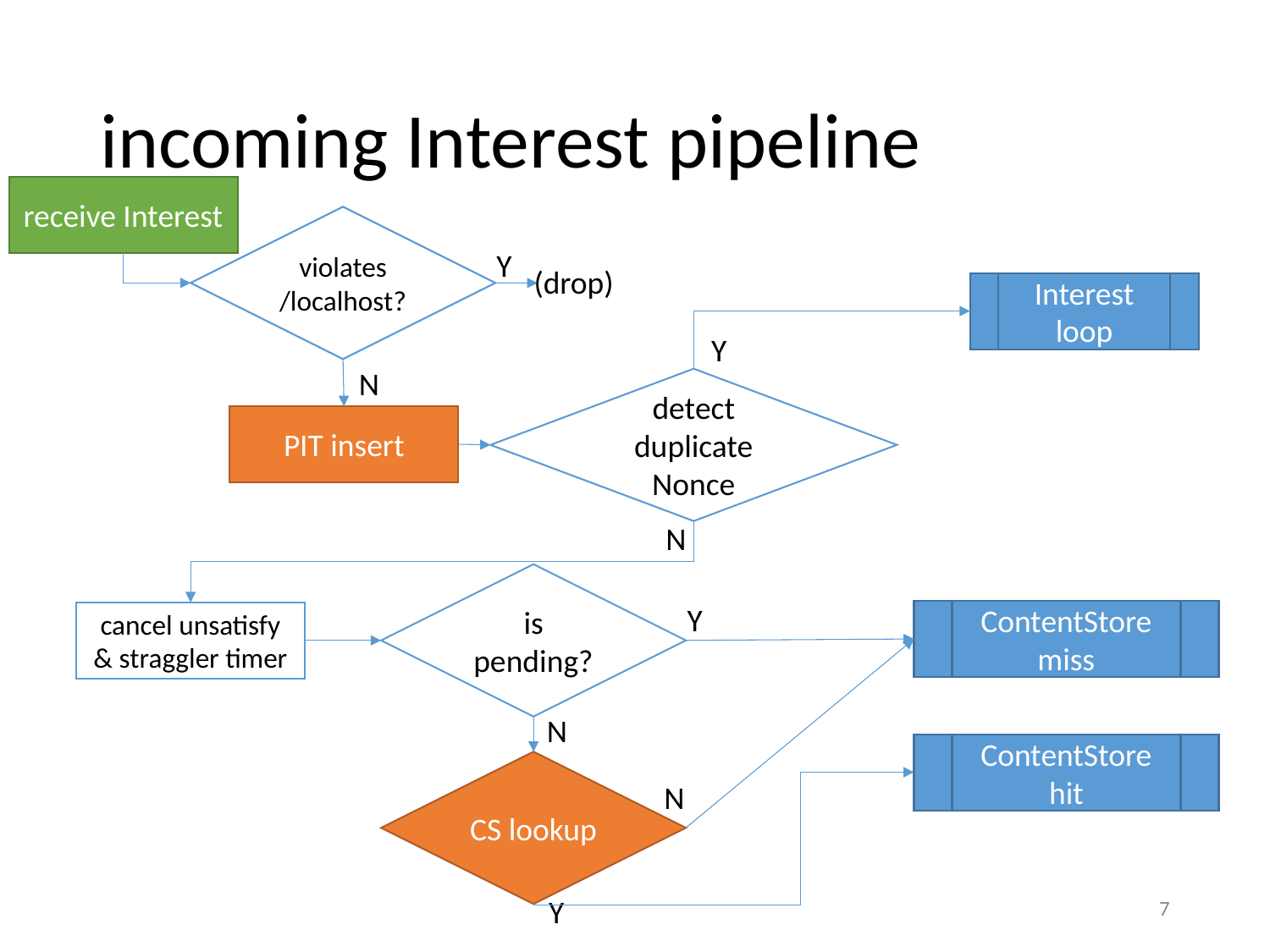

# incoming Interest pipeline
receive Interest
violates /localhost?
Y
(drop)
Interest loop
Y
N
detect duplicate Nonce
PIT insert
N
is pending?
Y
ContentStore miss
cancel unsatisfy & straggler timer
N
ContentStore hit
CS lookup
N
7
Y